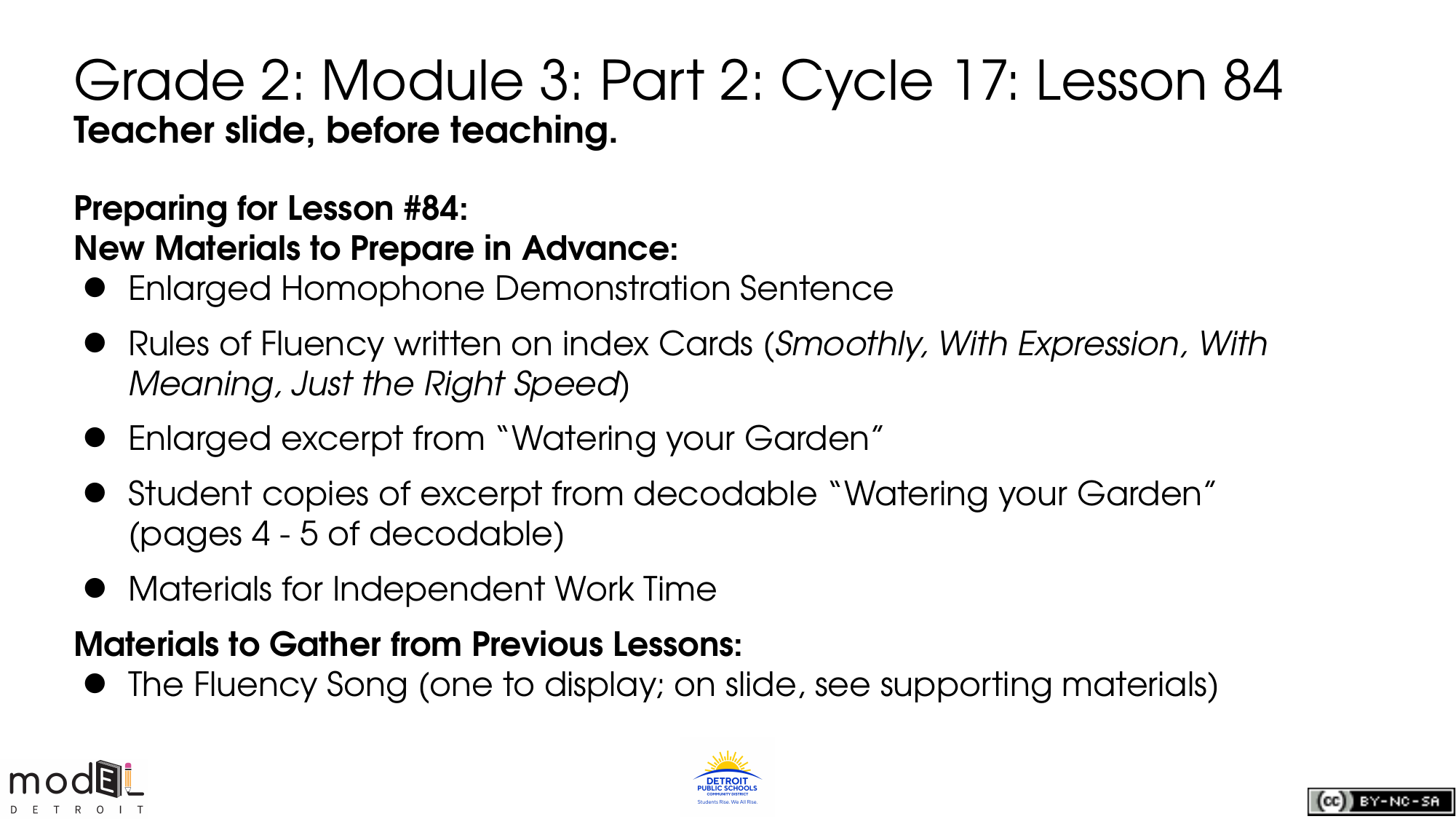

# Grade 2: Module 3: Part 2: Cycle 17: Lesson 84
Teacher slide, before teaching.
Preparing for Lesson #84:
New Materials to Prepare in Advance:
Enlarged Homophone Demonstration Sentence
Rules of Fluency written on index Cards (Smoothly, With Expression, With Meaning, Just the Right Speed)
Enlarged excerpt from “Watering your Garden”
Student copies of excerpt from decodable “Watering your Garden” (pages 4 - 5 of decodable)
Materials for Independent Work Time
Materials to Gather from Previous Lessons:
The Fluency Song (one to display; on slide, see supporting materials)